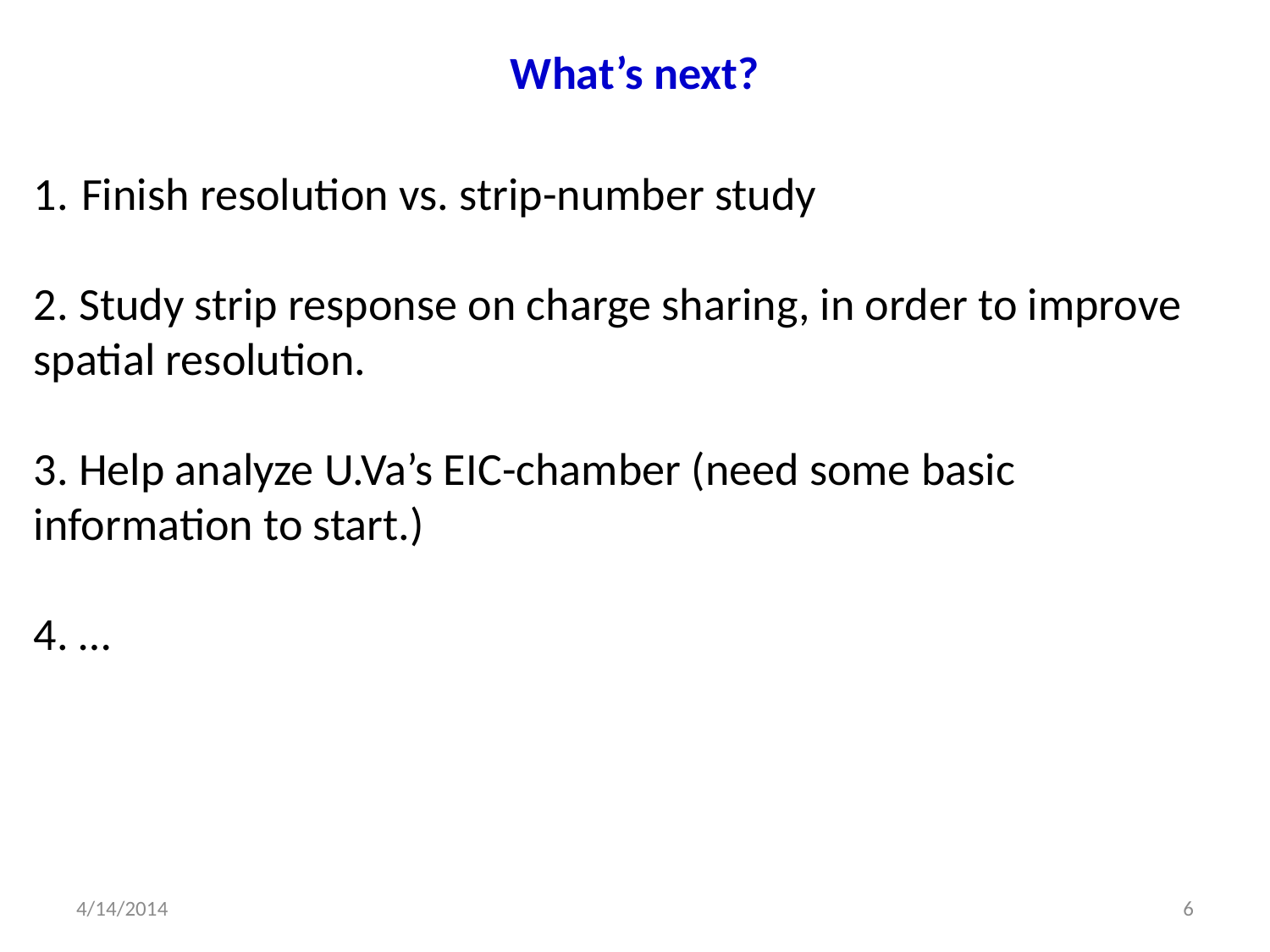

What’s next?
Finish resolution vs. strip-number study

2. Study strip response on charge sharing, in order to improve spatial resolution.

3. Help analyze U.Va’s EIC-chamber (need some basic information to start.)

4. …
4/14/2014
6